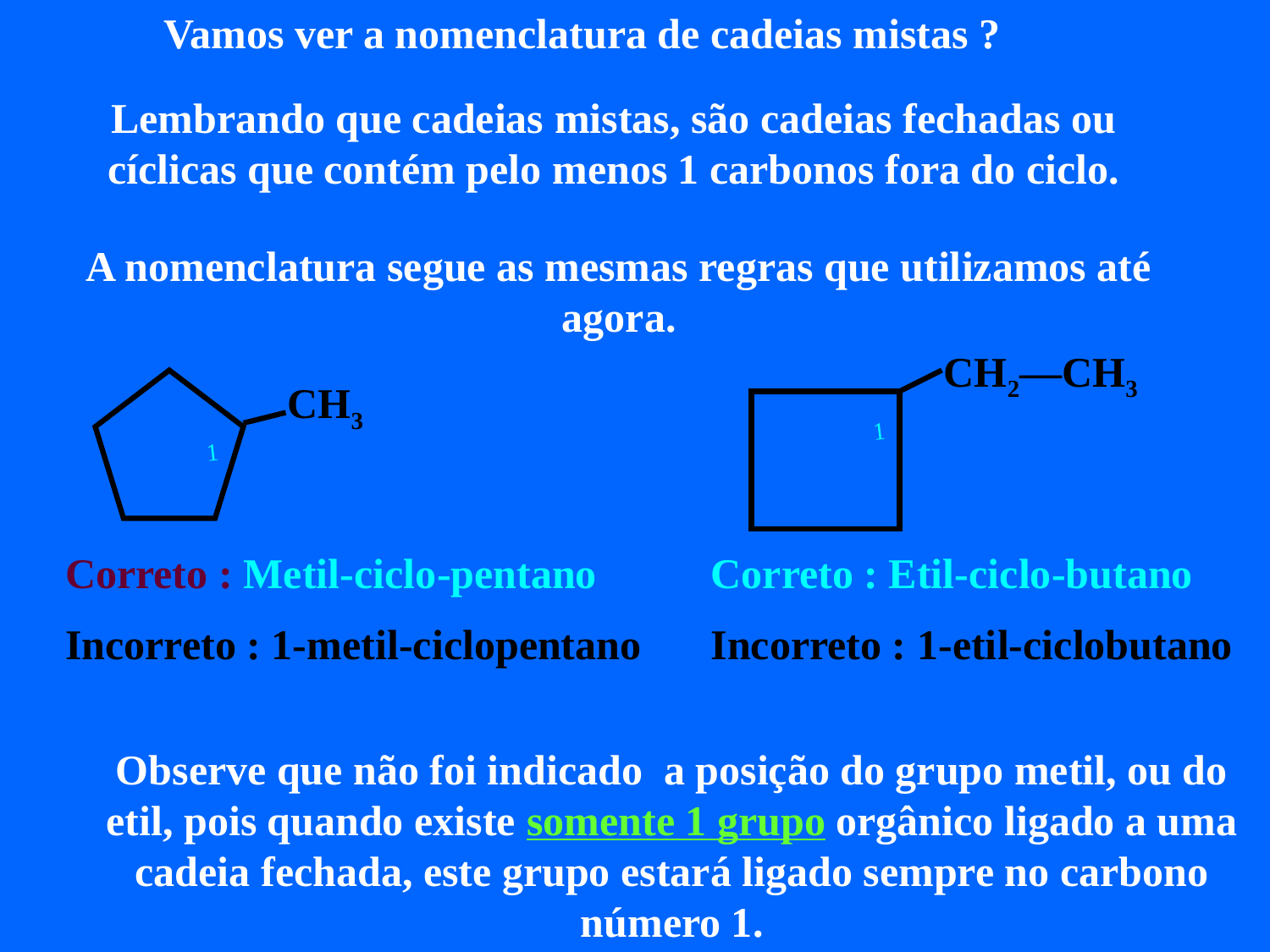

Vamos ver a nomenclatura de cadeias mistas ?
Lembrando que cadeias mistas, são cadeias fechadas ou cíclicas que contém pelo menos 1 carbonos fora do ciclo.
A nomenclatura segue as mesmas regras que utilizamos até agora.
CH2—CH3

CH3

1
1
Correto : Metil-ciclo-pentano
Incorreto : 1-metil-ciclopentano
Correto : Etil-ciclo-butano
Incorreto : 1-etil-ciclobutano
Observe que não foi indicado  a posição do grupo metil, ou do etil, pois quando existe somente 1 grupo orgânico ligado a uma cadeia fechada, este grupo estará ligado sempre no carbono número 1.